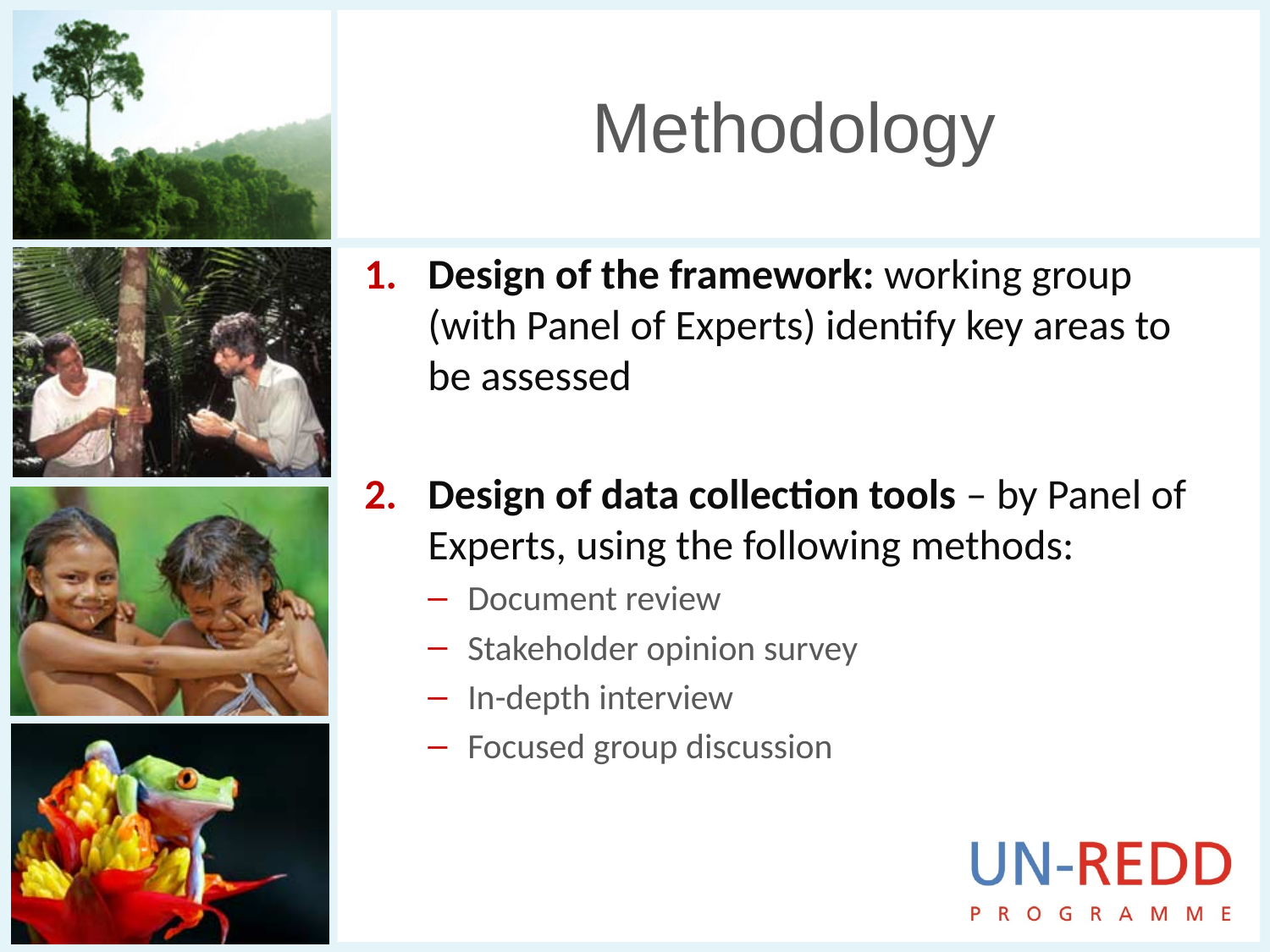

# Methodology
Design of the framework: working group (with Panel of Experts) identify key areas to be assessed

Design of data collection tools – by Panel of Experts, using the following methods:
Document review
Stakeholder opinion survey
In-depth interview
Focused group discussion